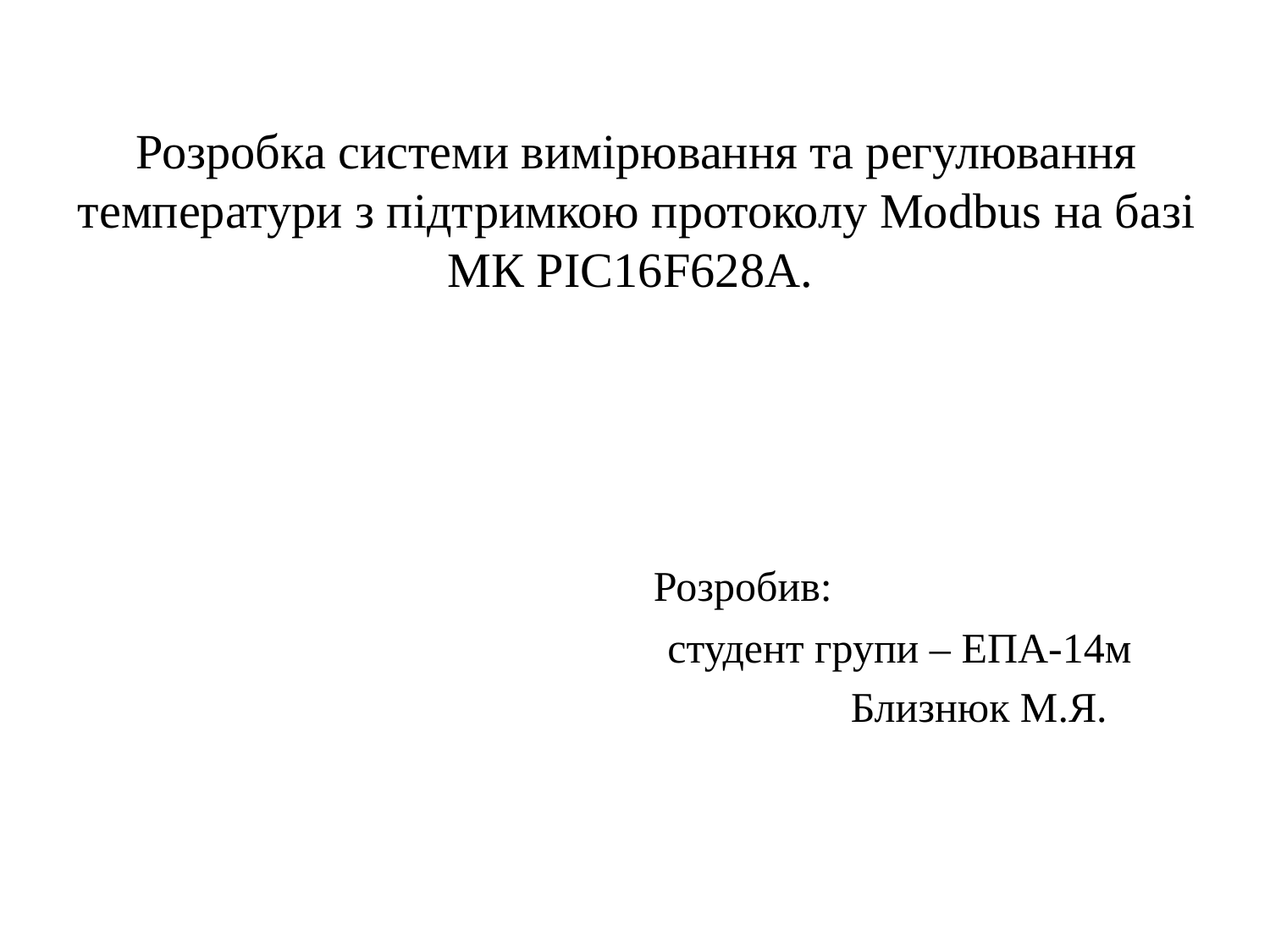

# Розробка системи вимірювання та регулювання температури з підтримкою протоколу Modbus на базі МК PIC16F628A.

                 Розробив:
                                                  студент групи – ЕПА-14м
                                                                 Близнюк М.Я.